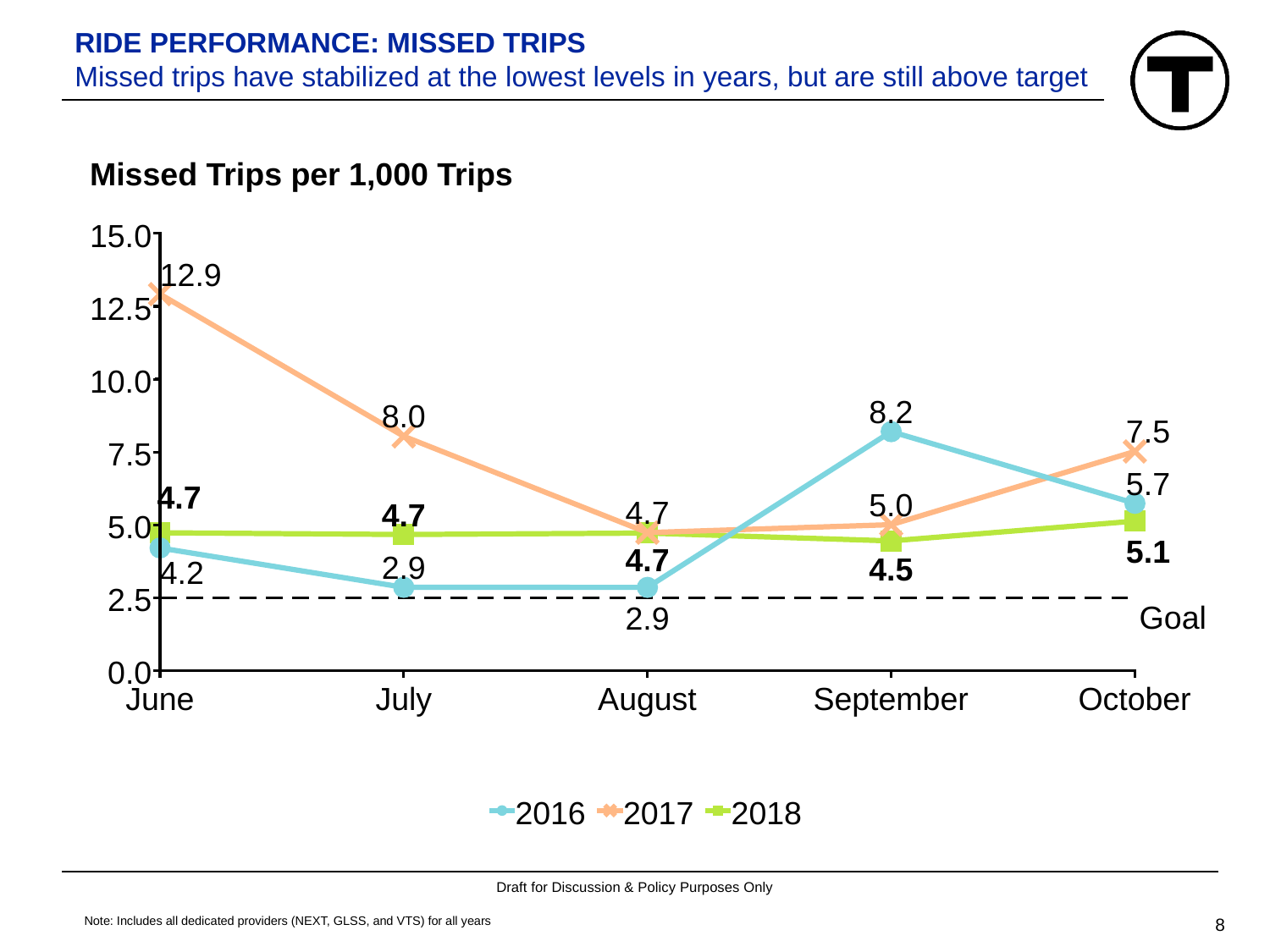

# RIDE PERFORMANCE: MISSED TRIPS Missed trips have stabilized at the lowest levels in years, but are still above target

Note: Includes all dedicated providers (NEXT, GLSS, and VTS) for all years